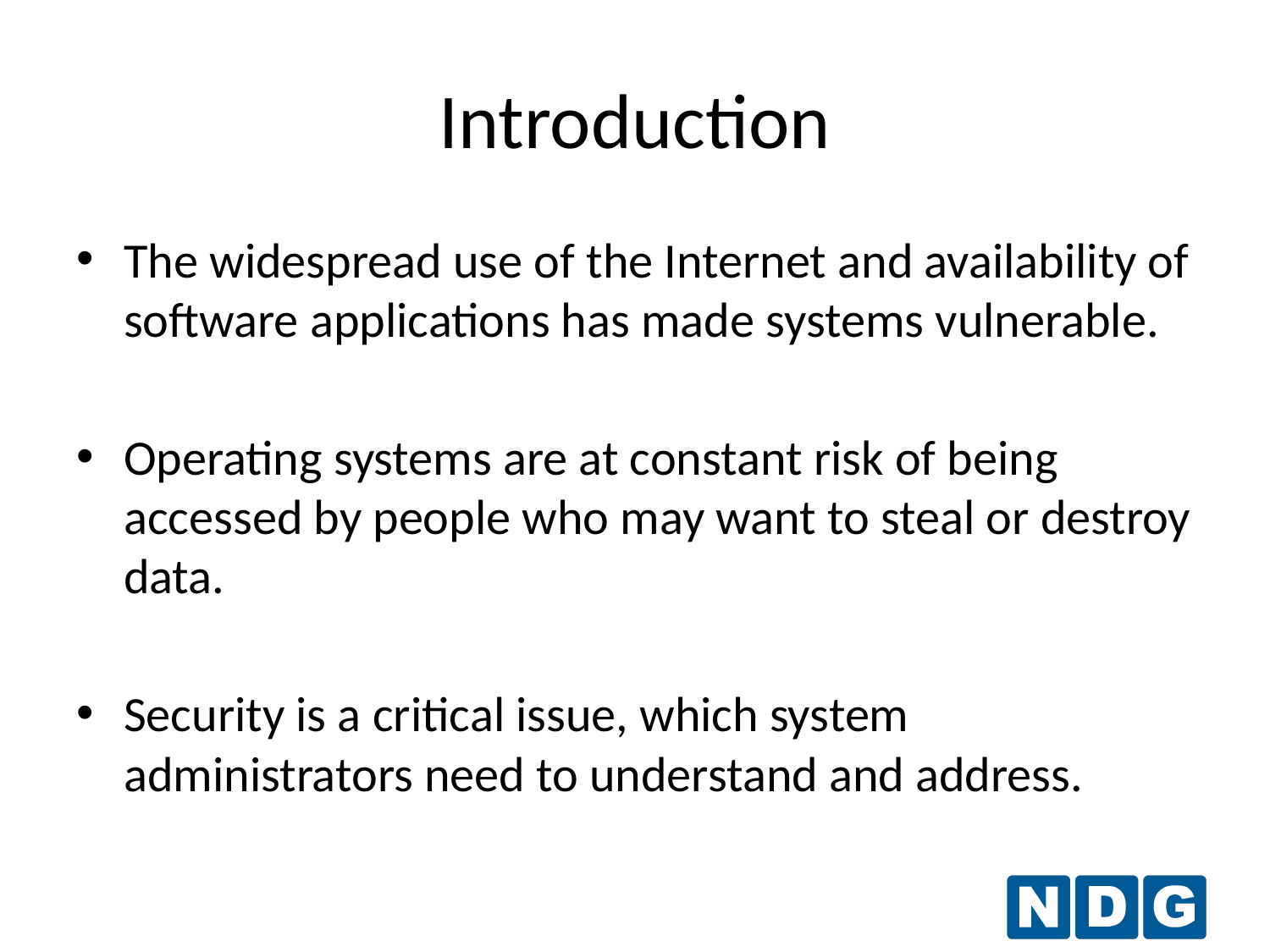

# Introduction
The widespread use of the Internet and availability of software applications has made systems vulnerable.

Operating systems are at constant risk of being accessed by people who may want to steal or destroy data.

Security is a critical issue, which system administrators need to understand and address.